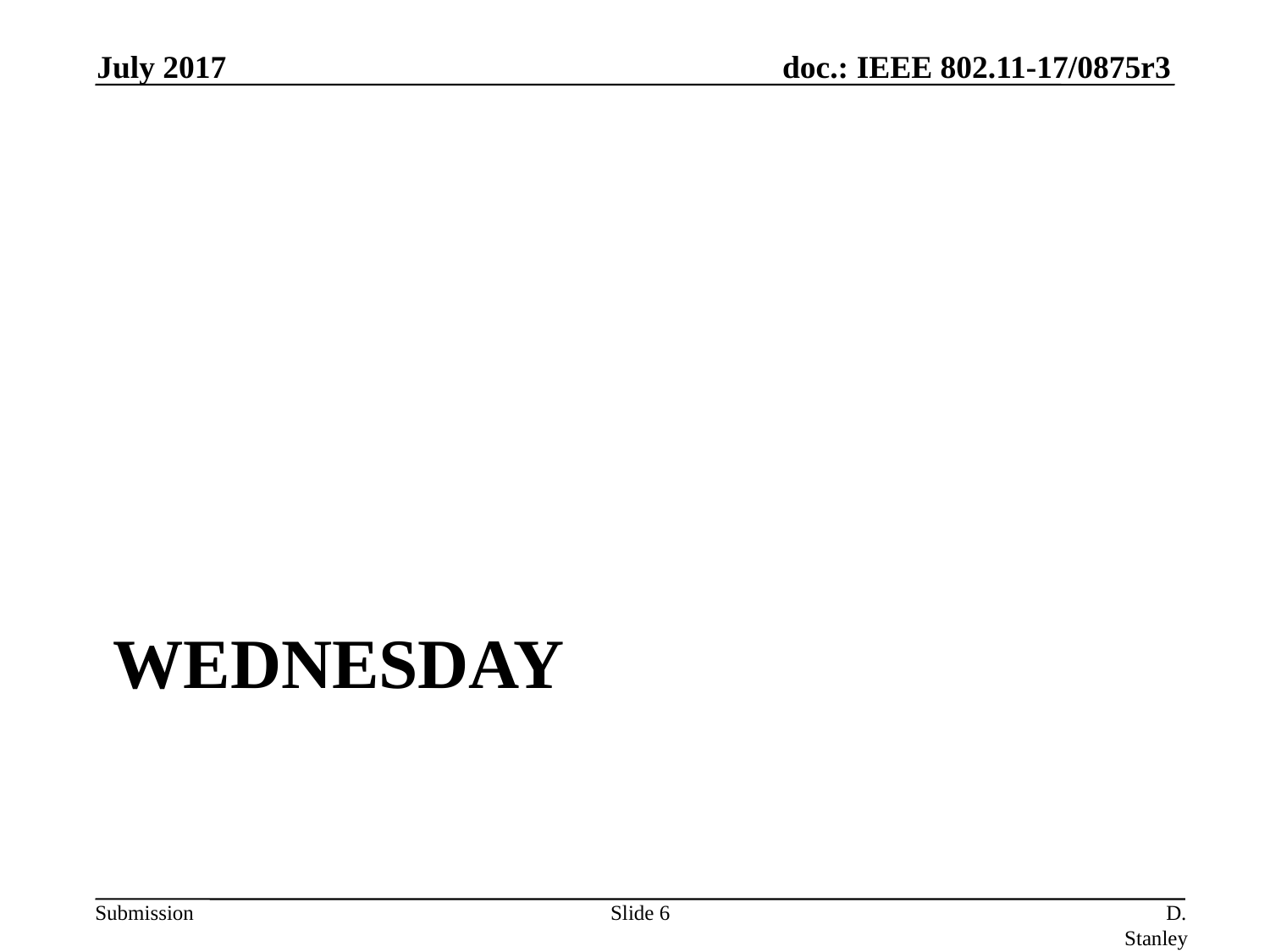

July 2017

# Wednesday
Slide 6
D. Stanley, HP Enterprise